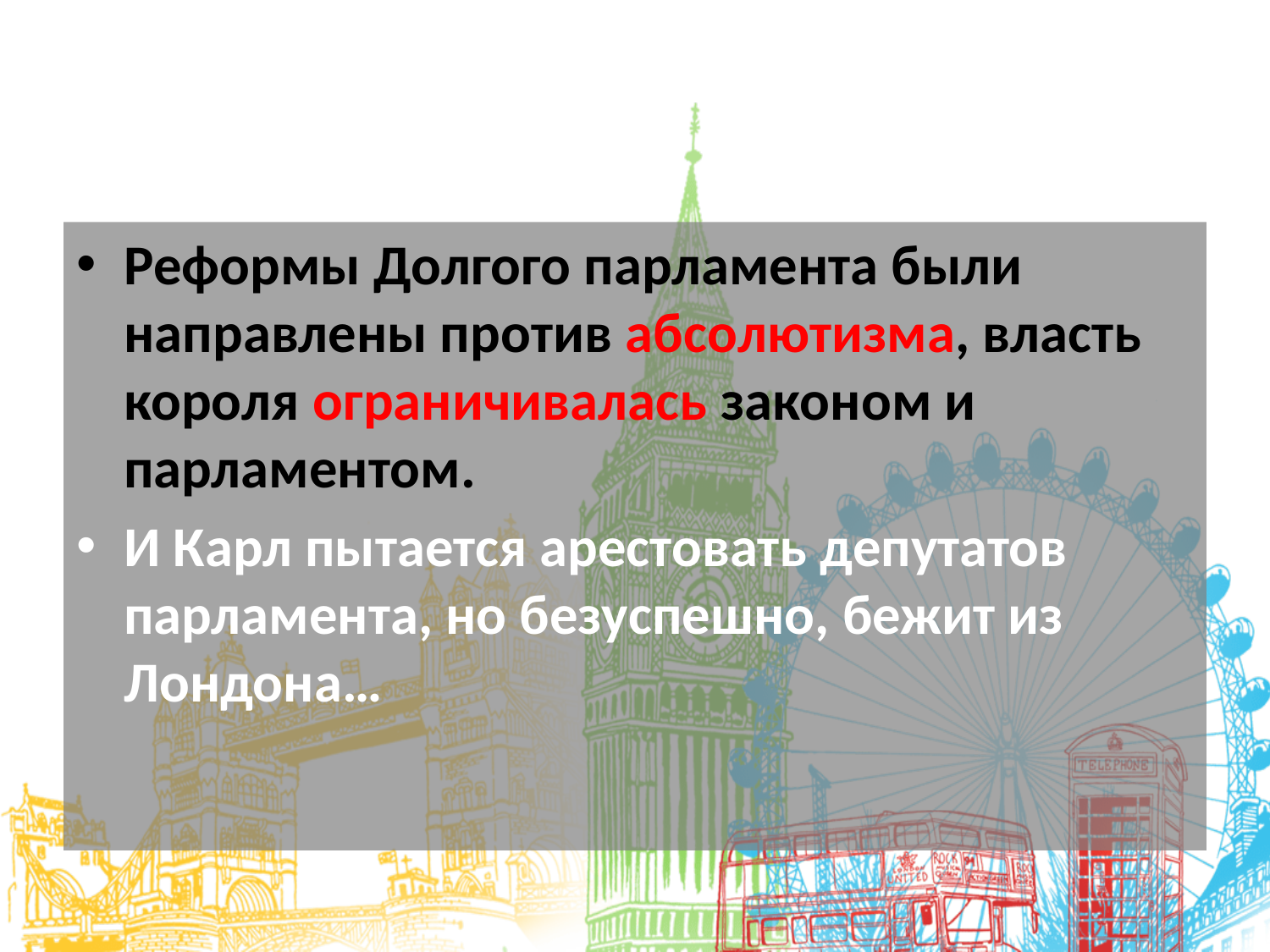

#
Реформы Долгого парламента были направлены против абсолютизма, власть короля ограничивалась законом и парламентом.
И Карл пытается арестовать депутатов парламента, но безуспешно, бежит из Лондона…